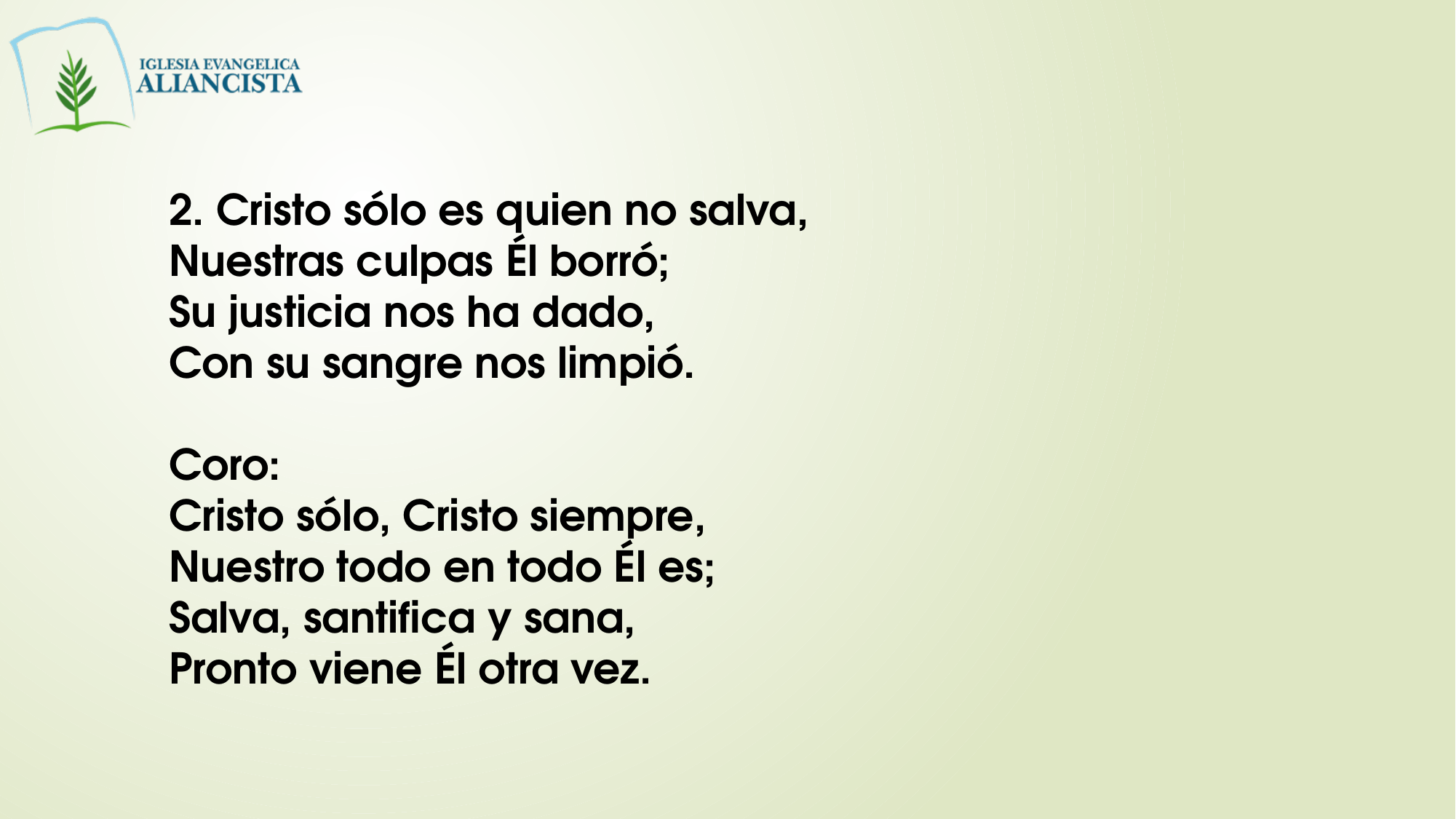

2. Cristo sólo es quien no salva,
Nuestras culpas Él borró;
Su justicia nos ha dado,
Con su sangre nos limpió.

Coro:
Cristo sólo, Cristo siempre,
Nuestro todo en todo Él es;
Salva, santifica y sana,
Pronto viene Él otra vez.